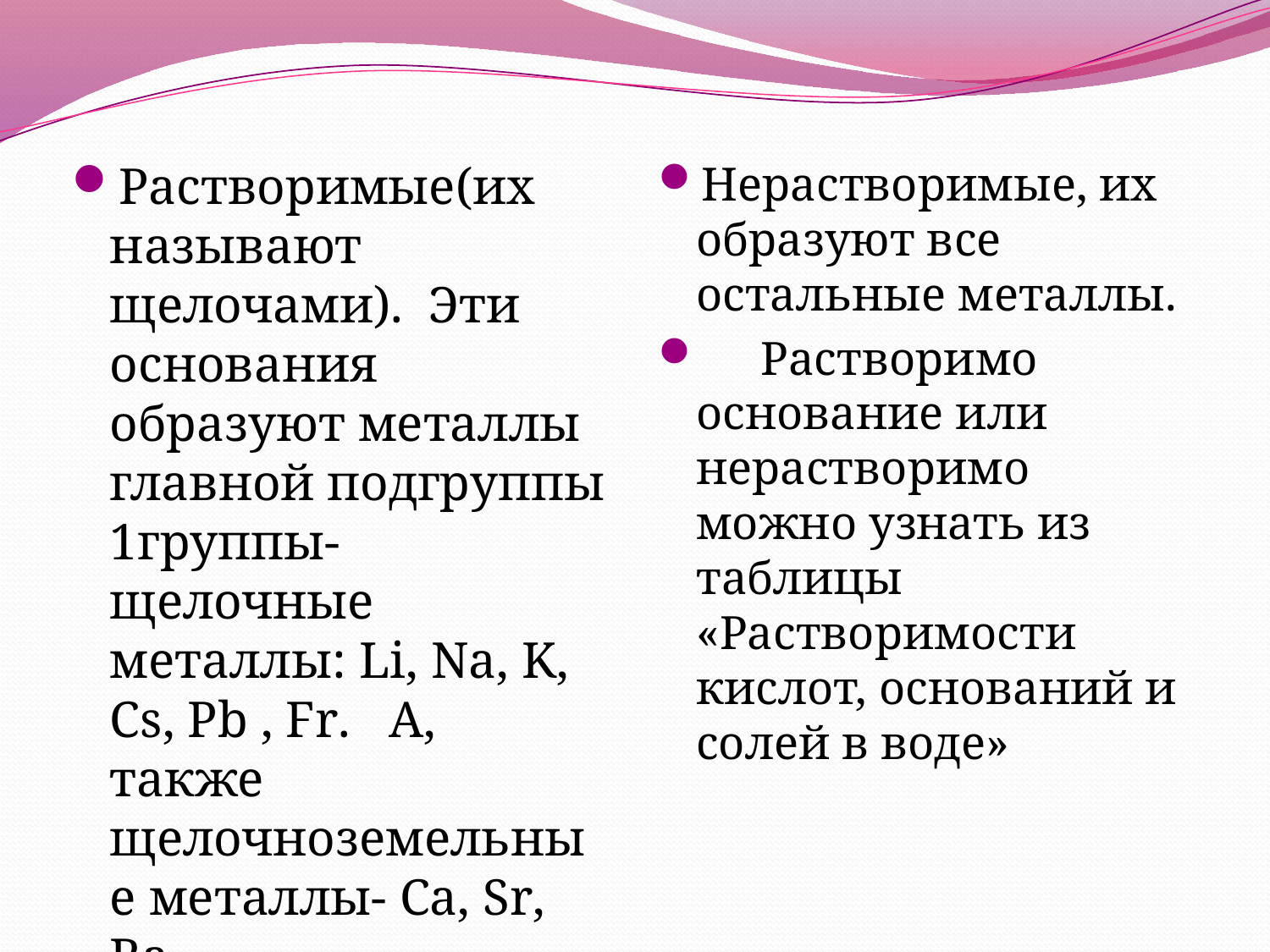

#
Растворимые(их называют щелочами).  Эти основания образуют металлы главной подгруппы 1группы- щелочные металлы: Li, Na, K, Cs, Pb , Fr.   А,  также щелочноземельные металлы- Ca, Sr, Ba.

Нерастворимые, их образуют все остальные металлы.
     Растворимо основание или нерастворимо можно узнать из таблицы «Растворимости кислот, оснований и солей в воде»